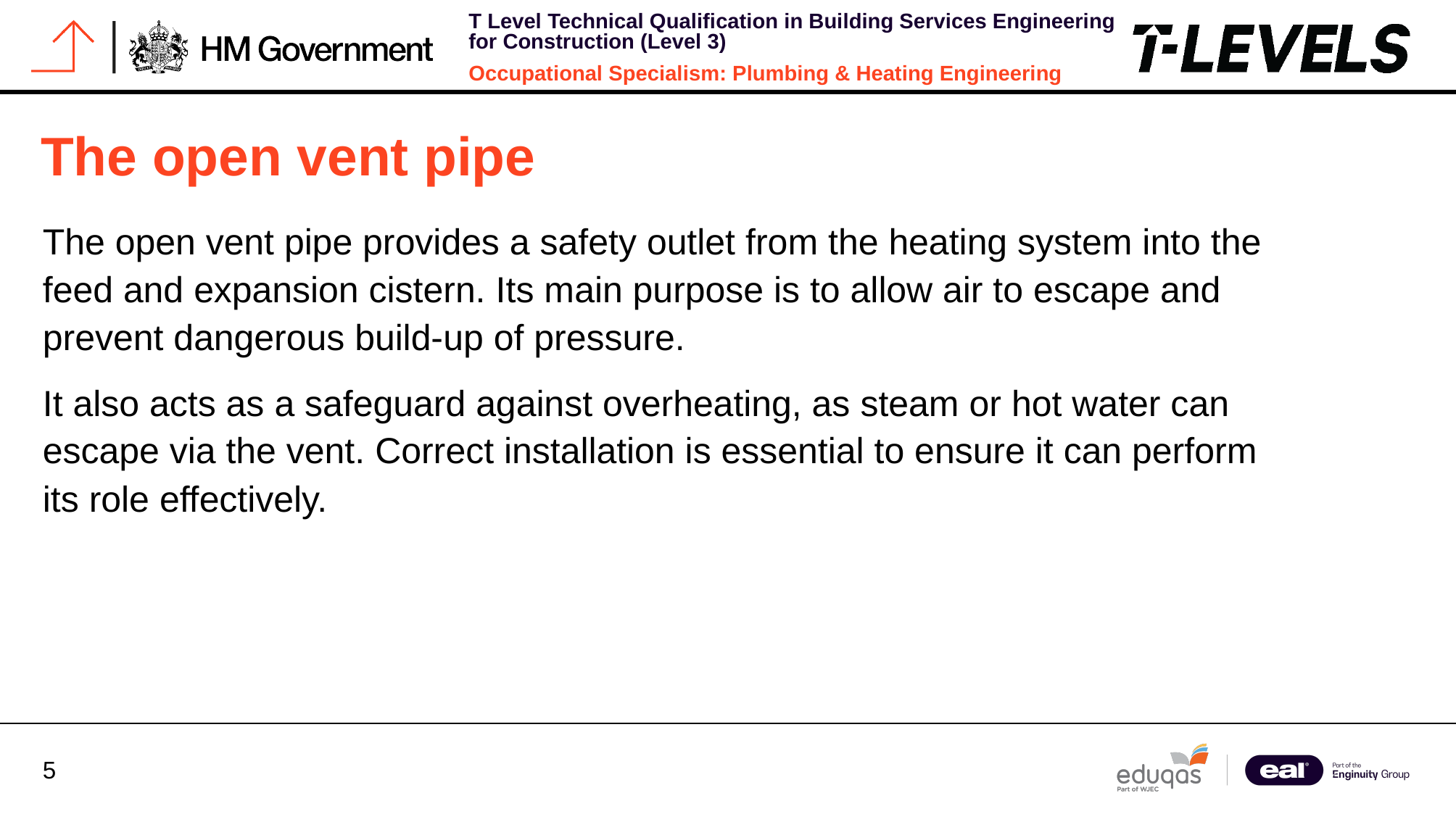

# The open vent pipe
The open vent pipe provides a safety outlet from the heating system into the feed and expansion cistern. Its main purpose is to allow air to escape and prevent dangerous build-up of pressure.
It also acts as a safeguard against overheating, as steam or hot water can escape via the vent. Correct installation is essential to ensure it can perform its role effectively.